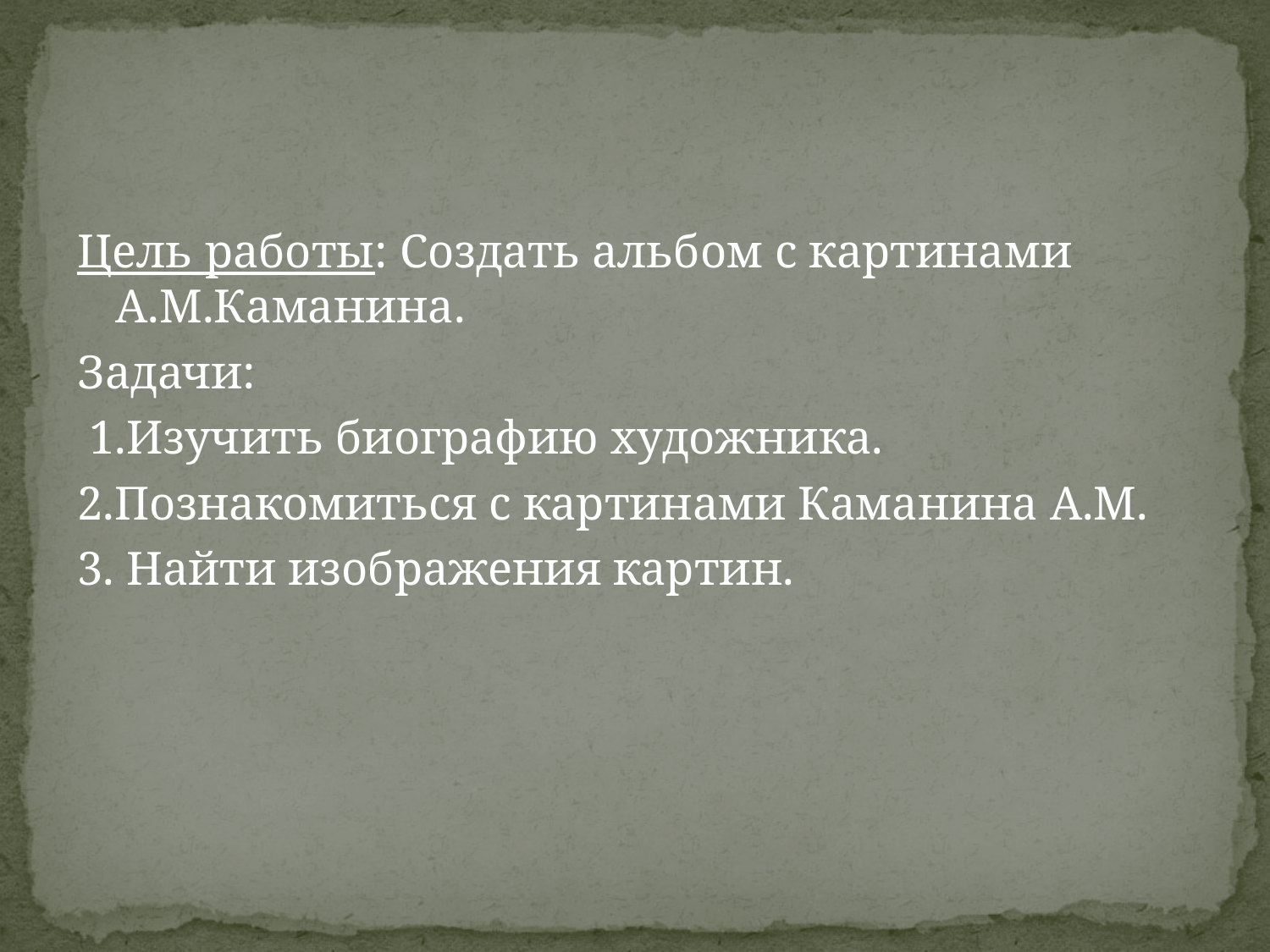

#
Цель работы: Создать альбом с картинами А.М.Каманина.
Задачи:
 1.Изучить биографию художника.
2.Познакомиться с картинами Каманина А.М.
3. Найти изображения картин.